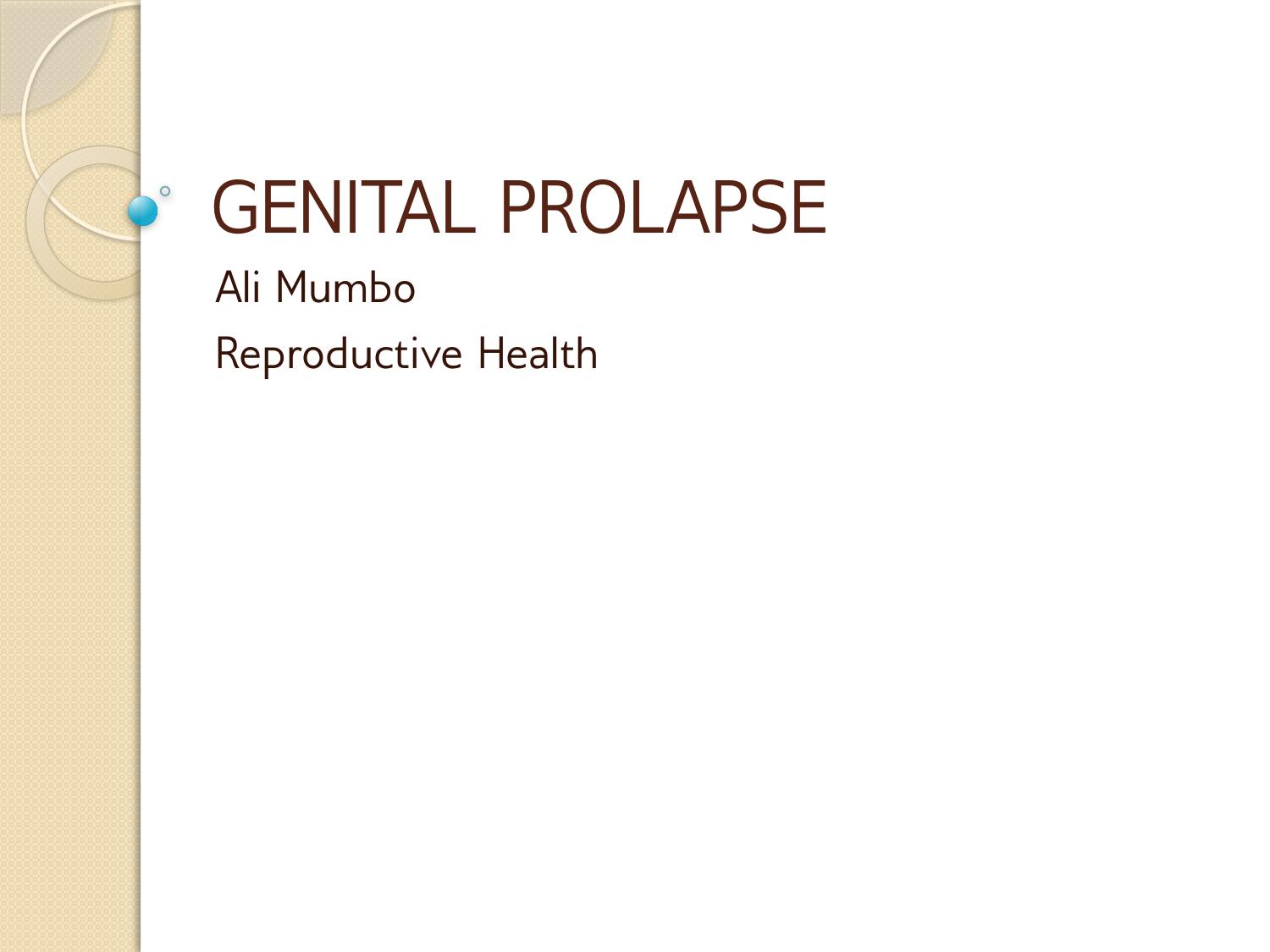

# GENITAL PROLAPSE
Ali Mumbo
Reproductive Health